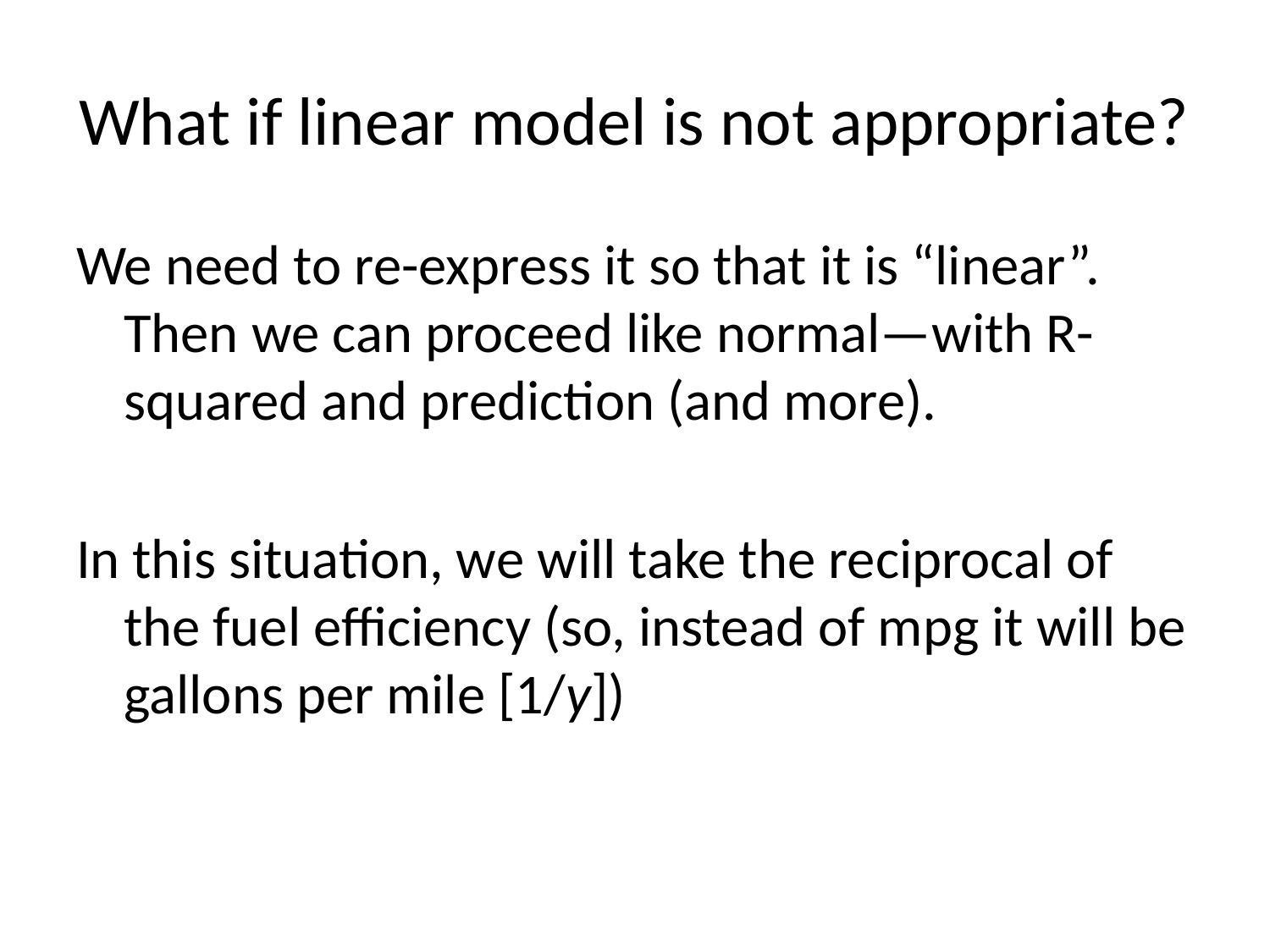

# What if linear model is not appropriate?
We need to re-express it so that it is “linear”.  Then we can proceed like normal—with R-squared and prediction (and more).

In this situation, we will take the reciprocal of the fuel efficiency (so, instead of mpg it will be gallons per mile [1/y])